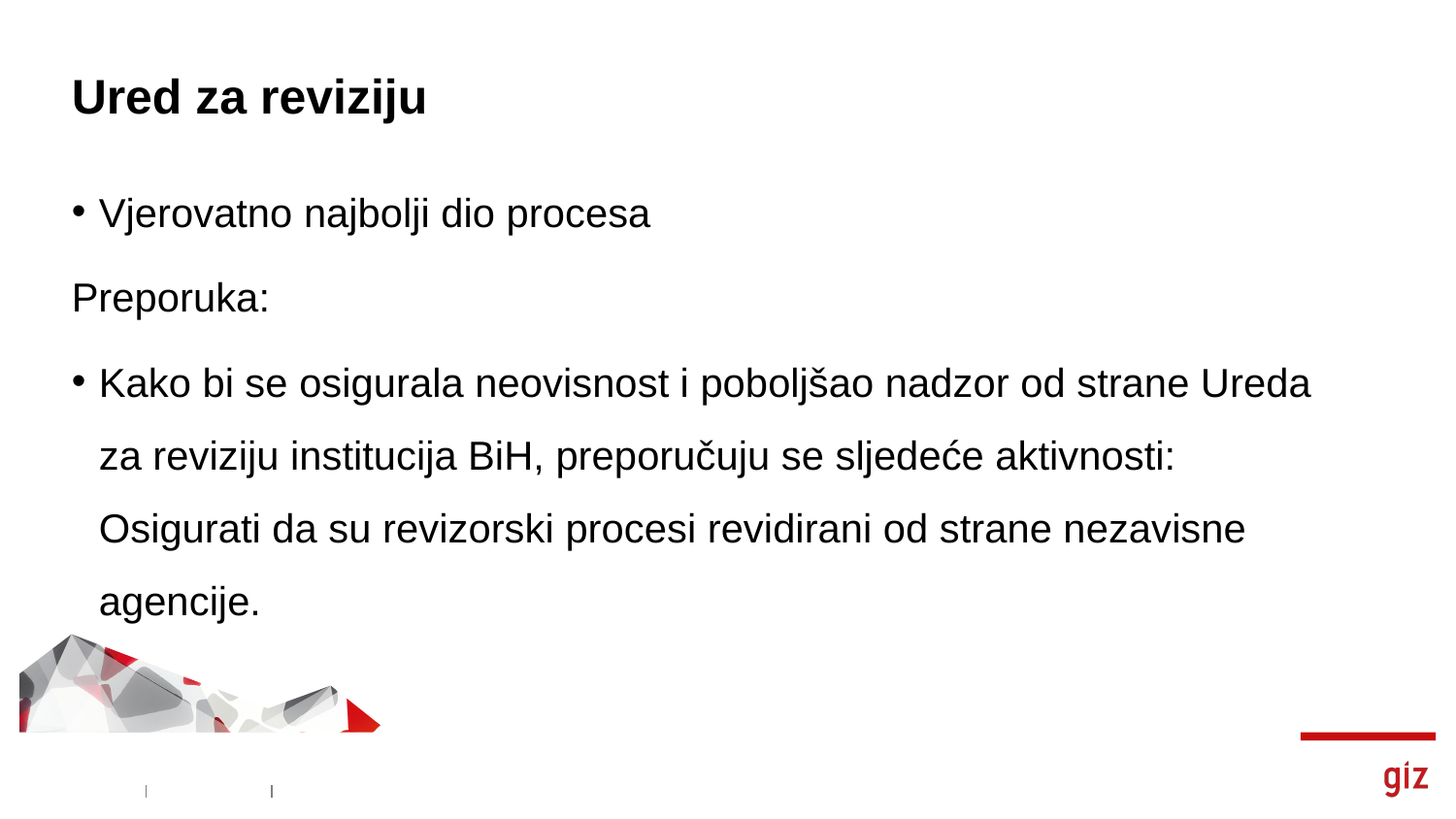

# Ured za reviziju
Vjerovatno najbolji dio procesa
Preporuka:
Kako bi se osigurala neovisnost i poboljšao nadzor od strane Ureda za reviziju institucija BiH, preporučuju se sljedeće aktivnosti: Osigurati da su revizorski procesi revidirani od strane nezavisne agencije.